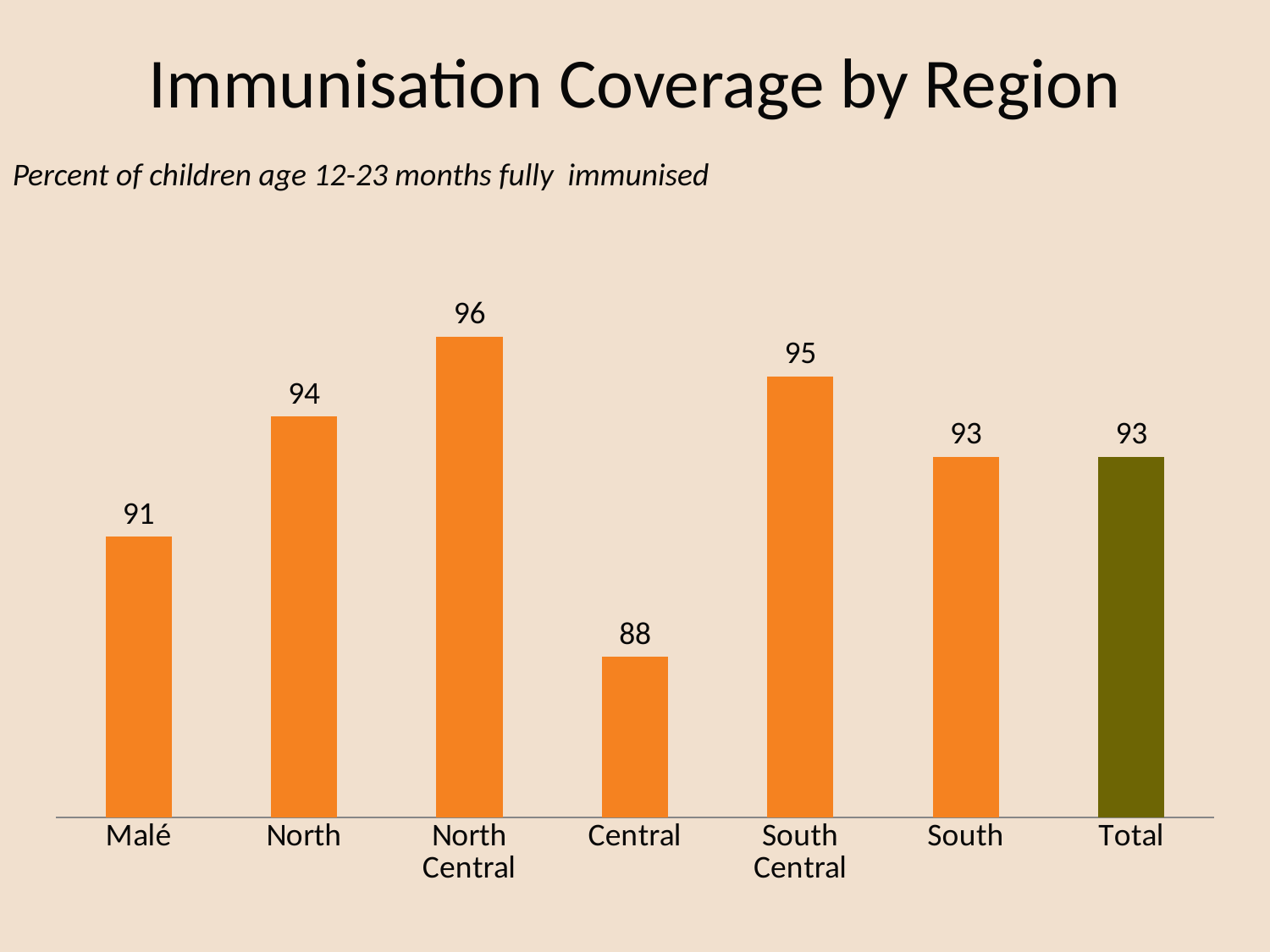

Immunisation Coverage by Region
Percent of children age 12-23 months fully  immunised

### Chart

| Category | Series 1 |
|---|---|
| Malé | 91.0 |
| North | 94.0 |
| North Central | 96.0 |
| Central | 88.0 |
| South Central | 95.0 |
| South | 93.0 |
| Total | 93.0 |